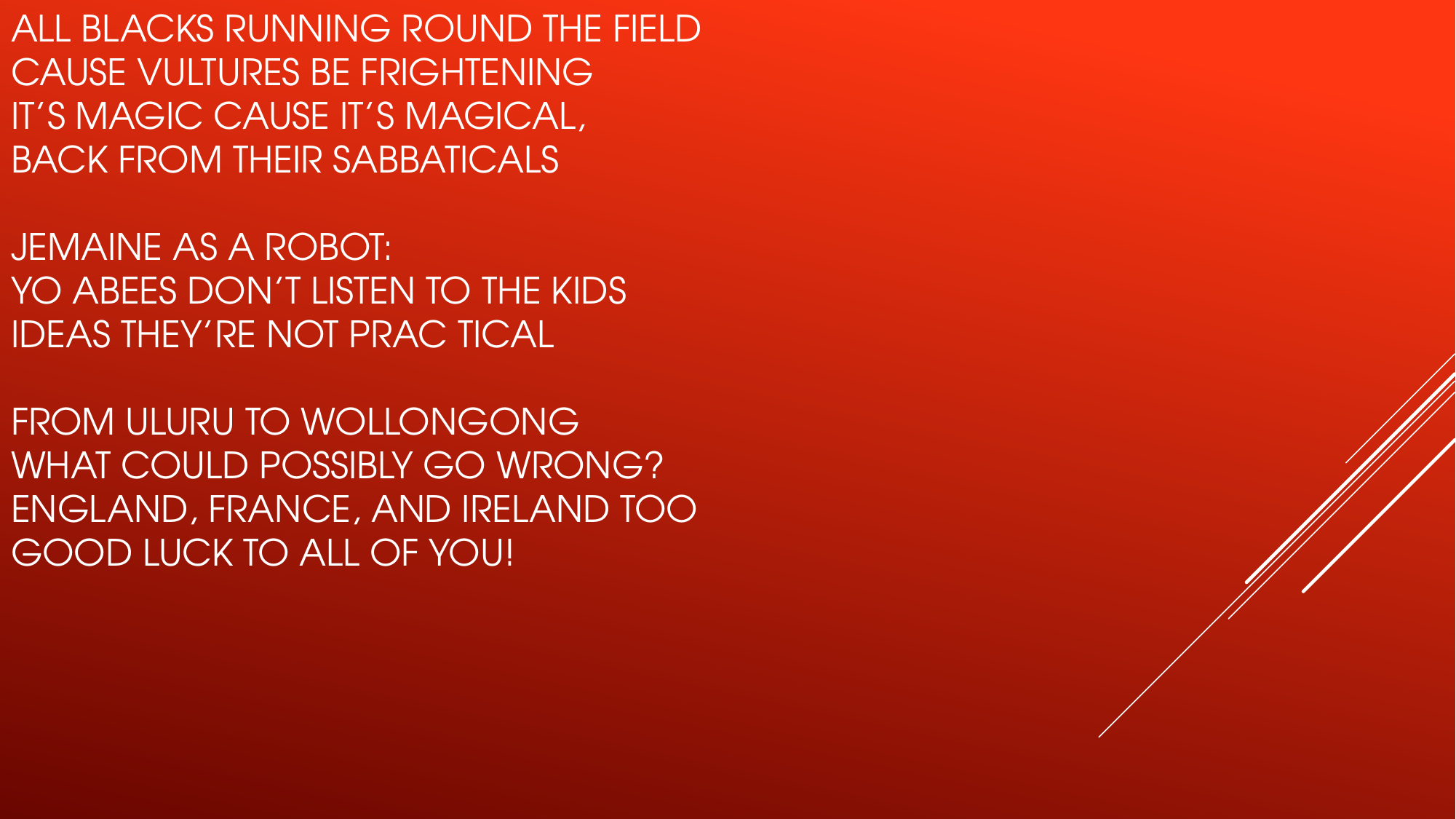

# All Blacks running round the field cause vultures be frightening It’s magic cause it’s magical, back from their sabbaticals Jemaine as a robot: Yo ABees don’t listen to the kids ideas they’re not prac tical From Uluru to Wollongong What could possibly go wrong? England, France, and Ireland too Good luck to all of you!